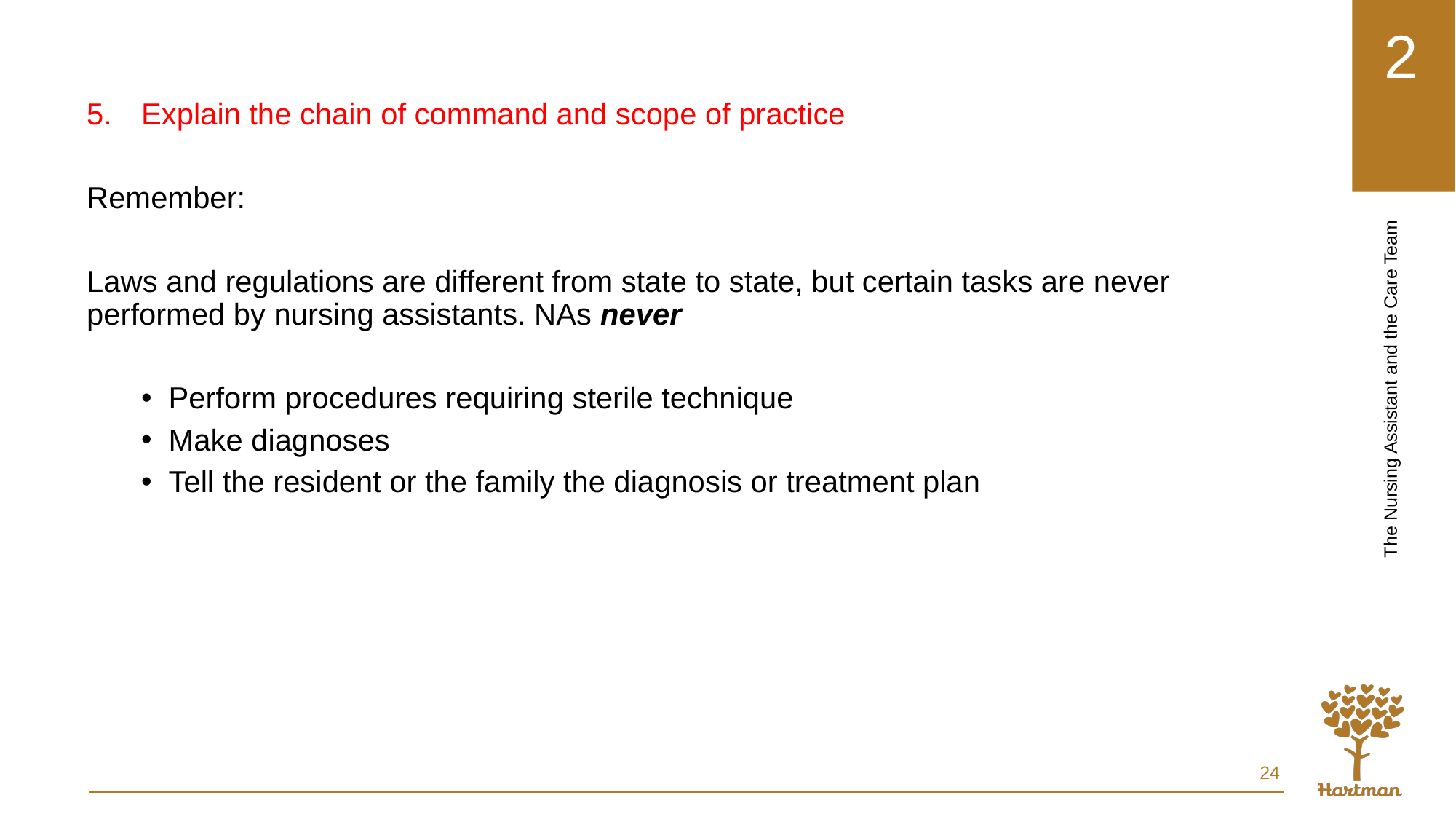

Explain the chain of command and scope of practice

Remember:

Laws and regulations are different from state to state, but certain tasks are never performed by nursing assistants. NAs never

Perform procedures requiring sterile technique
Make diagnoses
Tell the resident or the family the diagnosis or treatment plan

24